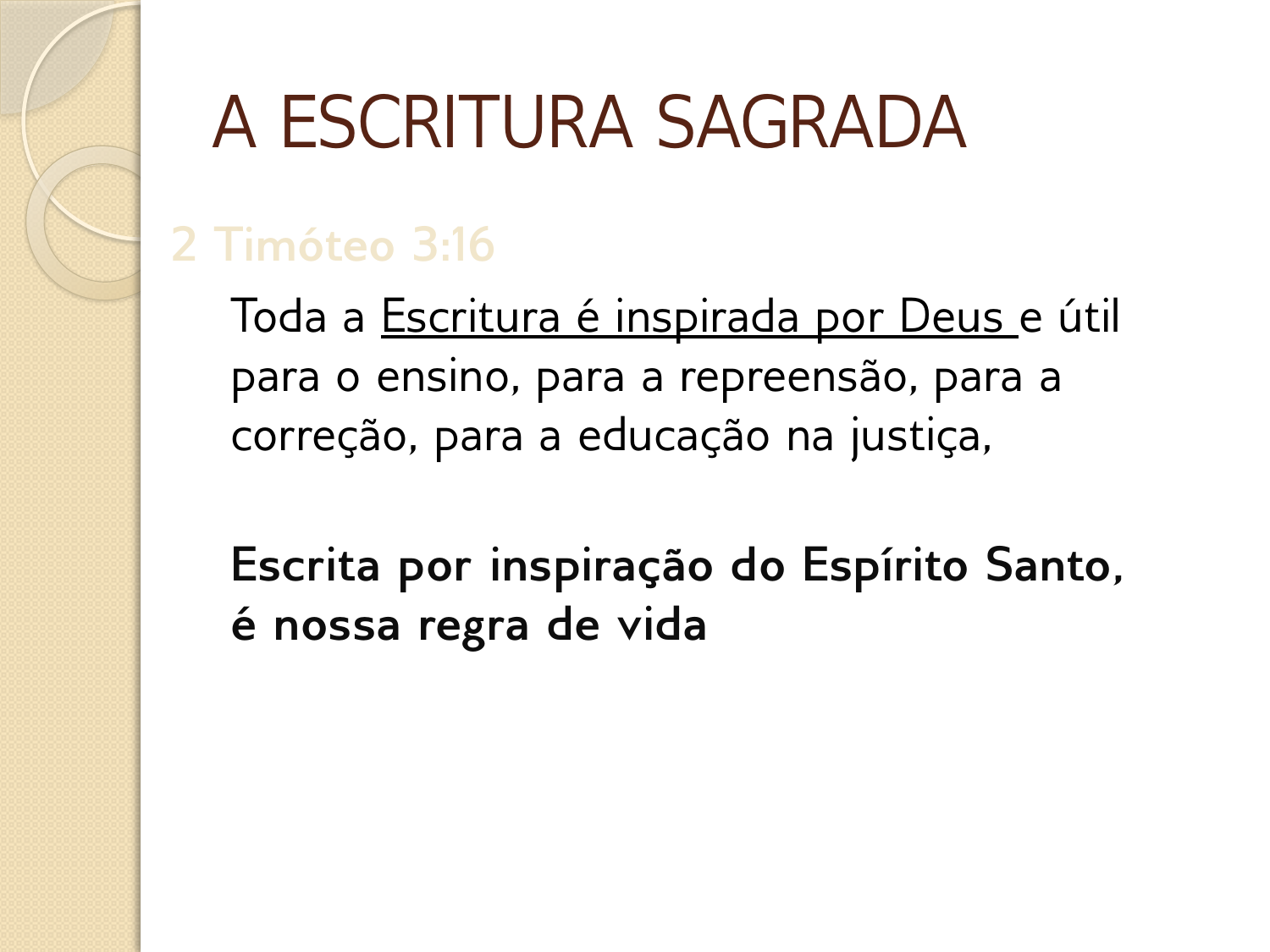

# A ESCRITURA SAGRADA
2 Timóteo 3:16
Toda a Escritura é inspirada por Deus e útil para o ensino, para a repreensão, para a correção, para a educação na justiça,
Escrita por inspiração do Espírito Santo, é nossa regra de vida